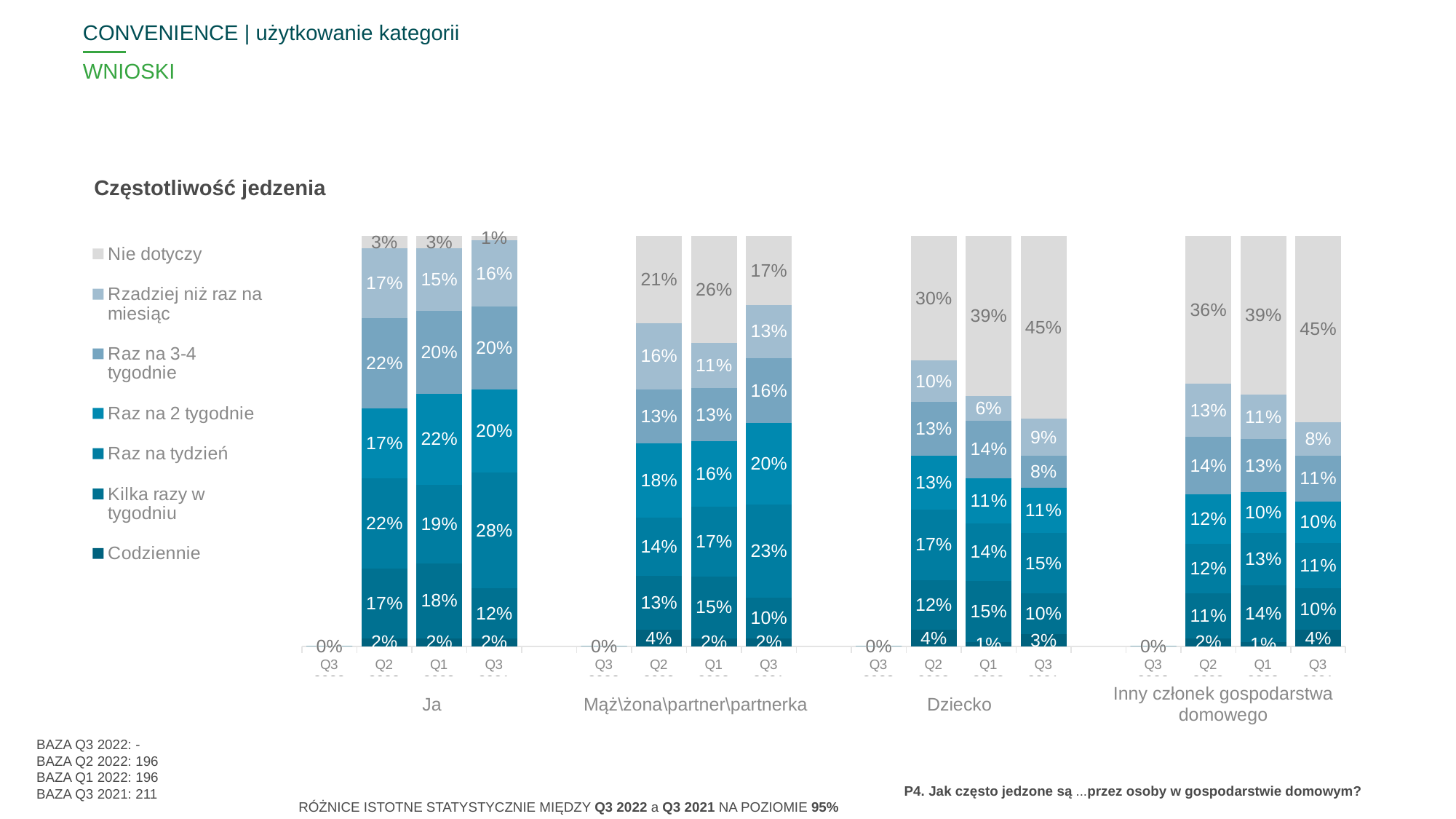

CONVENIENCE | użytkowanie kategorii
# WNIOSKI
Częstotliwość jedzenia

### Chart

| Category | Codziennie | Kilka razy w tygodniu | Raz na tydzień | Raz na 2 tygodnie | Raz na 3-4 tygodnie | Rzadziej niż raz na miesiąc | Nie dotyczy |
|---|---|---|---|---|---|---|---|
| Q3 2022 | 0.0 | 0.0 | 0.0 | 0.0 | 0.0 | 0.0 | 0.0 |
| Q2 2022 | 0.02 | 0.17 | 0.22 | 0.17 | 0.22 | 0.17 | 0.03 |
| Q1 2022 | 0.02 | 0.18 | 0.19 | 0.22 | 0.2 | 0.15 | 0.03 |
| Q3 2021 | 0.02 | 0.12 | 0.28 | 0.2 | 0.2 | 0.16 | 0.01 |
|  | None | None | None | None | None | None | None |
| Q3 2022 | 0.0 | 0.0 | 0.0 | 0.0 | 0.0 | 0.0 | 0.0 |
| Q2 2022 | 0.04 | 0.13 | 0.14 | 0.18 | 0.13 | 0.16 | 0.21 |
| Q1 2022 | 0.02 | 0.15 | 0.17 | 0.16 | 0.13 | 0.11 | 0.26 |
| Q3 2021 | 0.02 | 0.1 | 0.23 | 0.2 | 0.16 | 0.13 | 0.17 |
|  | None | None | None | None | None | None | None |
| Q3 2022 | 0.0 | 0.0 | 0.0 | 0.0 | 0.0 | 0.0 | 0.0 |
| Q2 2022 | 0.04 | 0.12 | 0.17 | 0.13 | 0.13 | 0.1 | 0.3 |
| Q1 2022 | 0.01 | 0.15 | 0.14 | 0.11 | 0.14 | 0.06 | 0.39 |
| Q3 2021 | 0.03 | 0.1 | 0.15 | 0.11 | 0.08 | 0.09 | 0.45 |
|  | None | None | None | None | None | None | None |
| Q3 2022 | 0.0 | 0.0 | 0.0 | 0.0 | 0.0 | 0.0 | 0.0 |
| Q2 2022 | 0.02 | 0.11 | 0.12 | 0.12 | 0.14 | 0.13 | 0.36 |
| Q1 2022 | 0.01 | 0.14 | 0.13 | 0.1 | 0.13 | 0.11 | 0.39 |
| Q3 2021 | 0.04 | 0.1 | 0.11 | 0.1 | 0.11 | 0.08 | 0.45 |
| Ja | Mąż\żona\partner\partnerka | Dziecko | Inny członek gospodarstwa domowego |
| --- | --- | --- | --- |
BAZA Q3 2022: -
BAZA Q2 2022: 196
BAZA Q1 2022: 196
BAZA Q3 2021: 211
P4. Jak często jedzone są ...przez osoby w gospodarstwie domowym?
RÓŻNICE ISTOTNE STATYSTYCZNIE MIĘDZY Q3 2022 a Q3 2021 NA POZIOMIE 95%